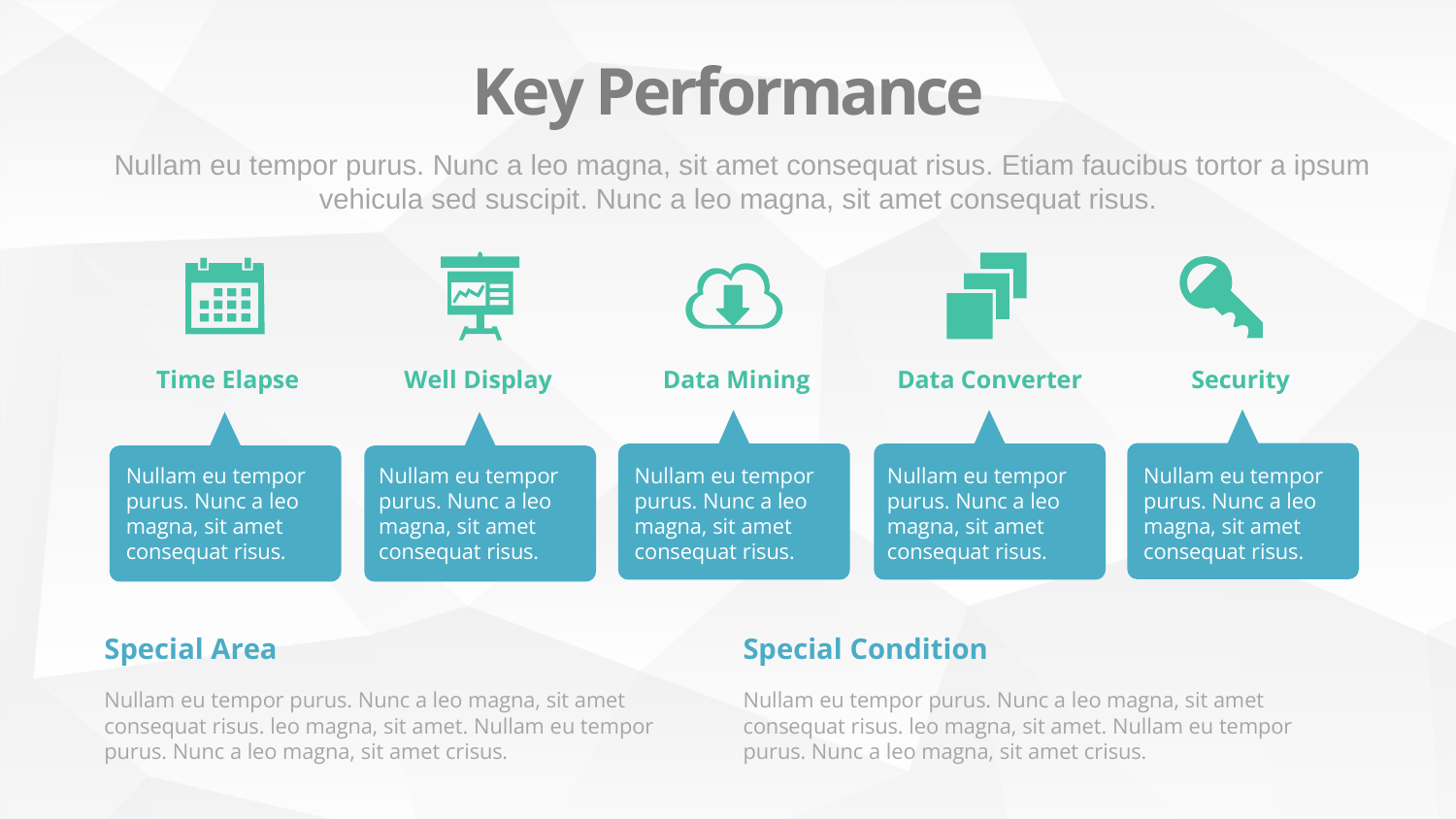

Key Performance
Nullam eu tempor purus. Nunc a leo magna, sit amet consequat risus. Etiam faucibus tortor a ipsum vehicula sed suscipit. Nunc a leo magna, sit amet consequat risus.

Time Elapse
Well Display
Data Mining
Data Converter
Security

Nullam eu tempor purus. Nunc a leo magna, sit amet consequat risus.
Nullam eu tempor purus. Nunc a leo magna, sit amet consequat risus.
Nullam eu tempor purus. Nunc a leo magna, sit amet consequat risus.
Nullam eu tempor purus. Nunc a leo magna, sit amet consequat risus.
Nullam eu tempor purus. Nunc a leo magna, sit amet consequat risus.
Special Area

Nullam eu tempor purus. Nunc a leo magna, sit amet consequat risus. leo magna, sit amet. Nullam eu tempor purus. Nunc a leo magna, sit amet crisus.
Special Condition

Nullam eu tempor purus. Nunc a leo magna, sit amet consequat risus. leo magna, sit amet. Nullam eu tempor purus. Nunc a leo magna, sit amet crisus.